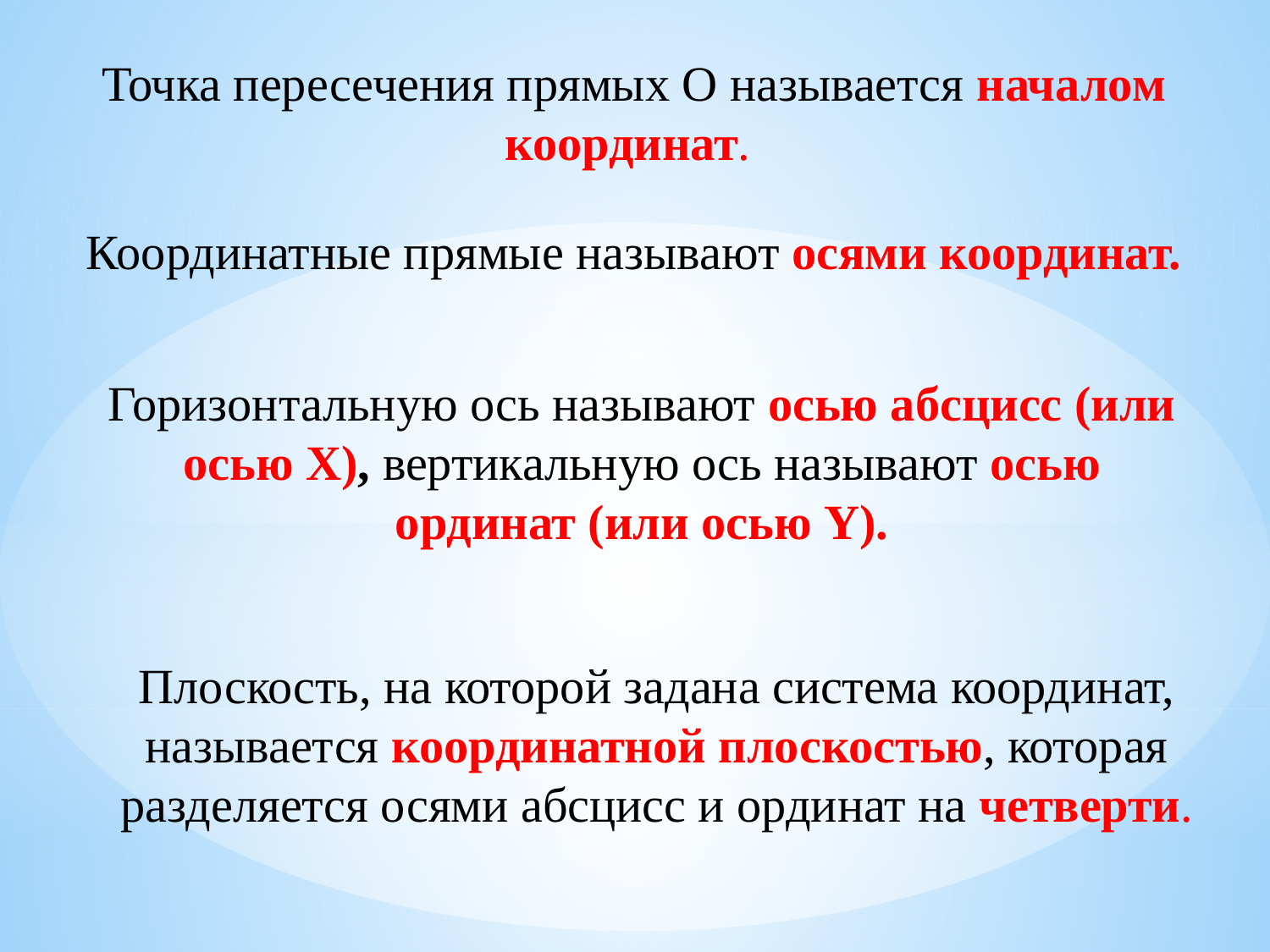

Точка пересечения прямых О называется началом координат.
Координатные прямые называют осями координат.
Горизонтальную ось называют осью абсцисс (или осью Х), вертикальную ось называют осью ординат (или осью Y).
Плоскость, на которой задана система координат, называется координатной плоскостью, которая разделяется осями абсцисс и ординат на четверти.